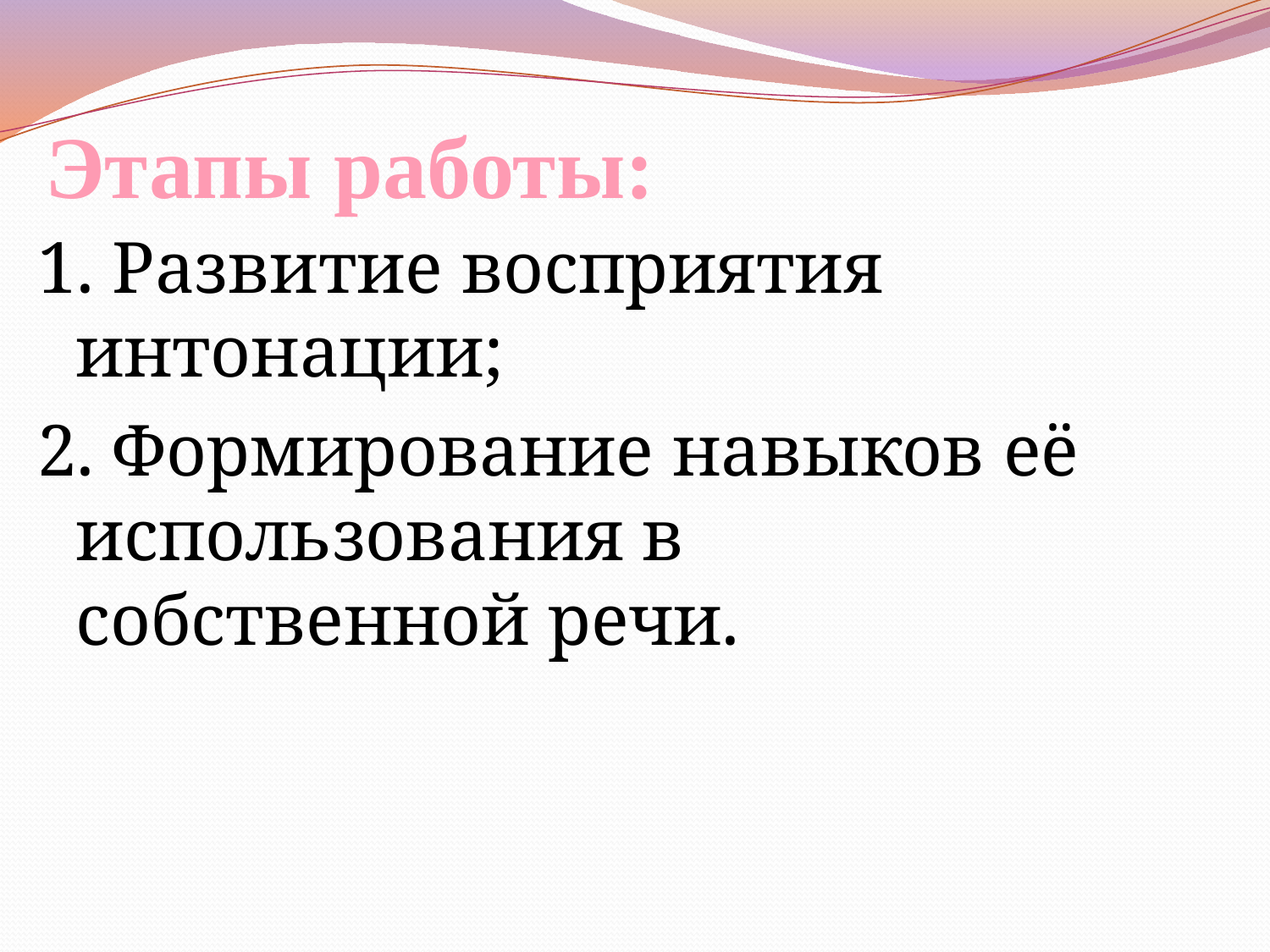

# Этапы работы:
1. Развитие восприятия интонации;
2. Формирование навыков её использования в собственной речи.